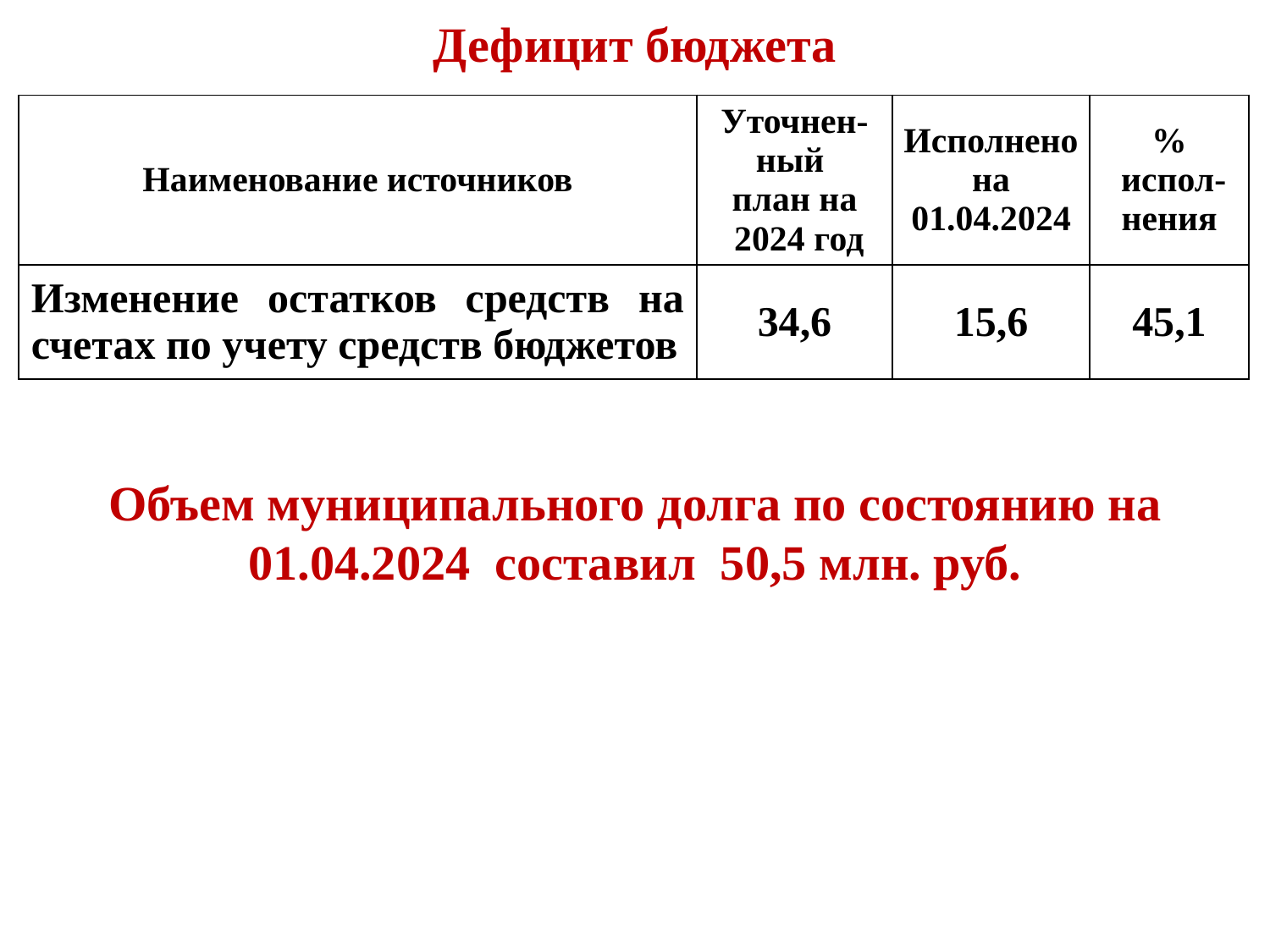

# Дефицит бюджета
| Наименование источников | Уточнен-ный план на 2024 год | Исполнено на 01.04.2024 | % испол-нения |
| --- | --- | --- | --- |
| Изменение остатков средств на счетах по учету средств бюджетов | 34,6 | 15,6 | 45,1 |
Объем муниципального долга по состоянию на 01.04.2024  составил  50,5 млн. руб.